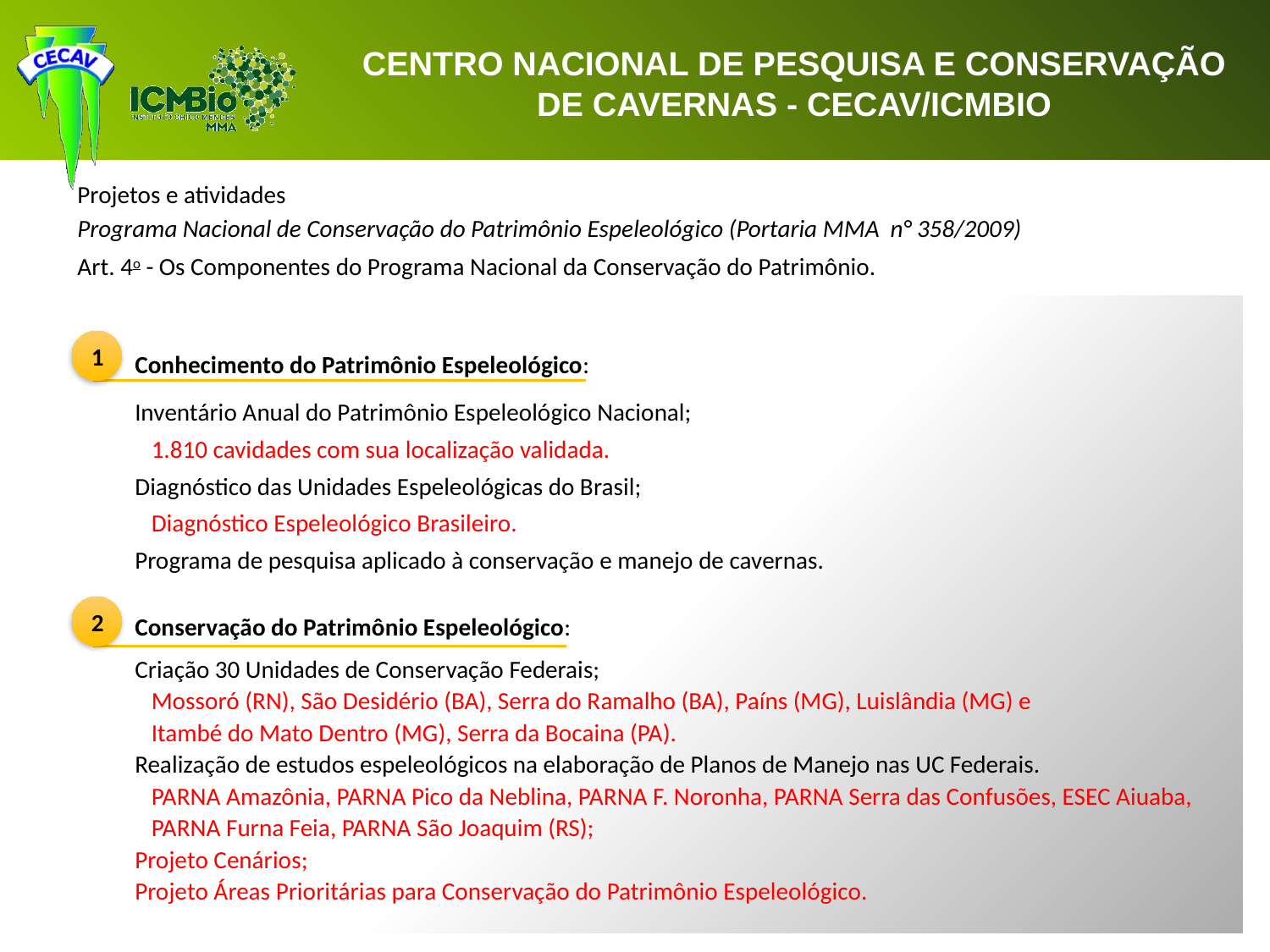

1
Conhecimento do Patrimônio Espeleológico:
Inventário Anual do Patrimônio Espeleológico Nacional;
   1.810 cavidades com sua localização validada.
Diagnóstico das Unidades Espeleológicas do Brasil;
   Diagnóstico Espeleológico Brasileiro.
Programa de pesquisa aplicado à conservação e manejo de cavernas.
Conservação do Patrimônio Espeleológico:
Criação 30 Unidades de Conservação Federais;
   Mossoró (RN), São Desidério (BA), Serra do Ramalho (BA), Paíns (MG), Luislândia (MG) e
   Itambé do Mato Dentro (MG), Serra da Bocaina (PA).
Realização de estudos espeleológicos na elaboração de Planos de Manejo nas UC Federais.
   PARNA Amazônia, PARNA Pico da Neblina, PARNA F. Noronha, PARNA Serra das Confusões, ESEC Aiuaba,
   PARNA Furna Feia, PARNA São Joaquim (RS);
Projeto Cenários;
Projeto Áreas Prioritárias para Conservação do Patrimônio Espeleológico.
2